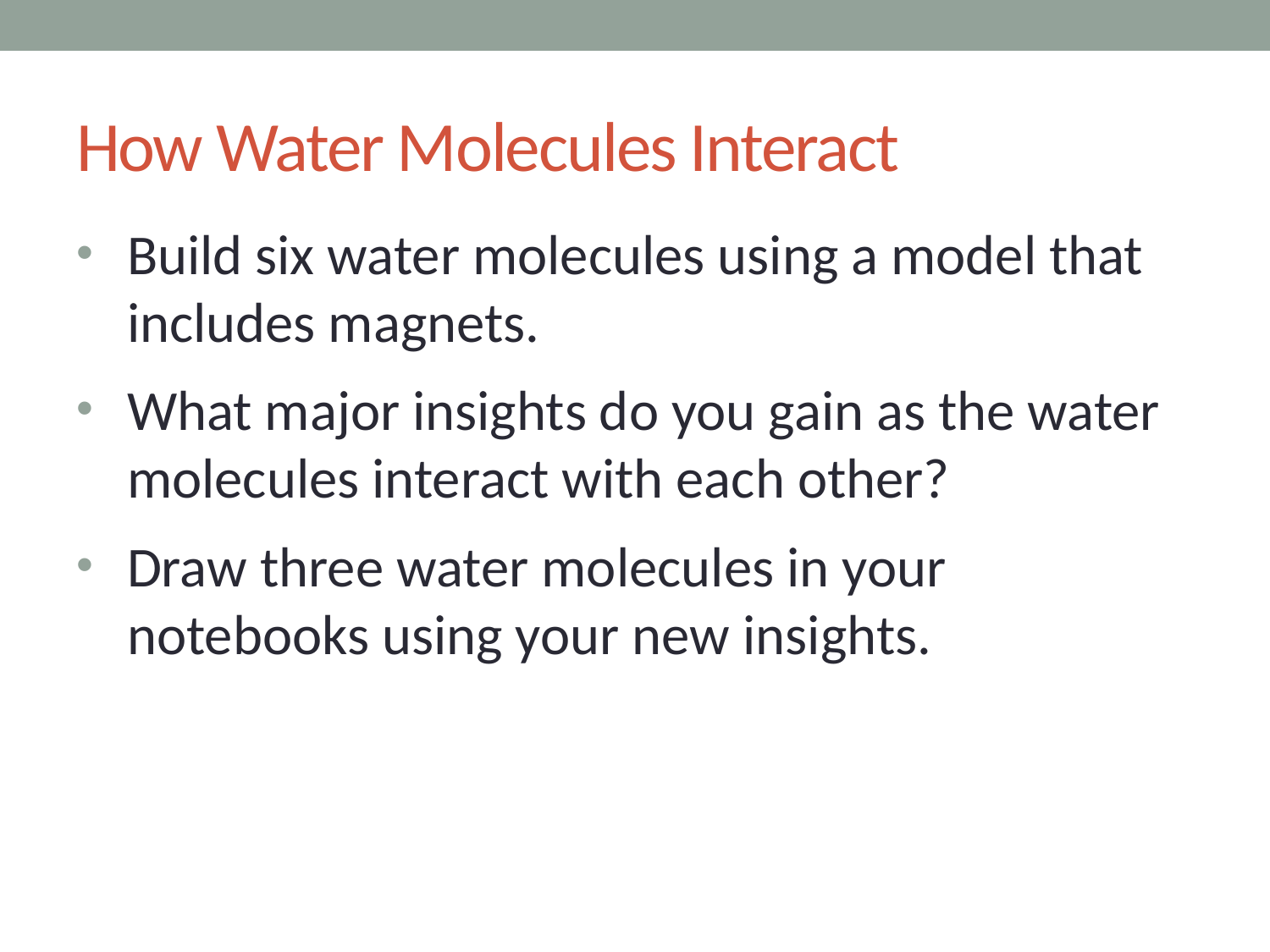

# How Water Molecules Interact
Build six water molecules using a model that includes magnets.
What major insights do you gain as the water molecules interact with each other?
Draw three water molecules in your notebooks using your new insights.